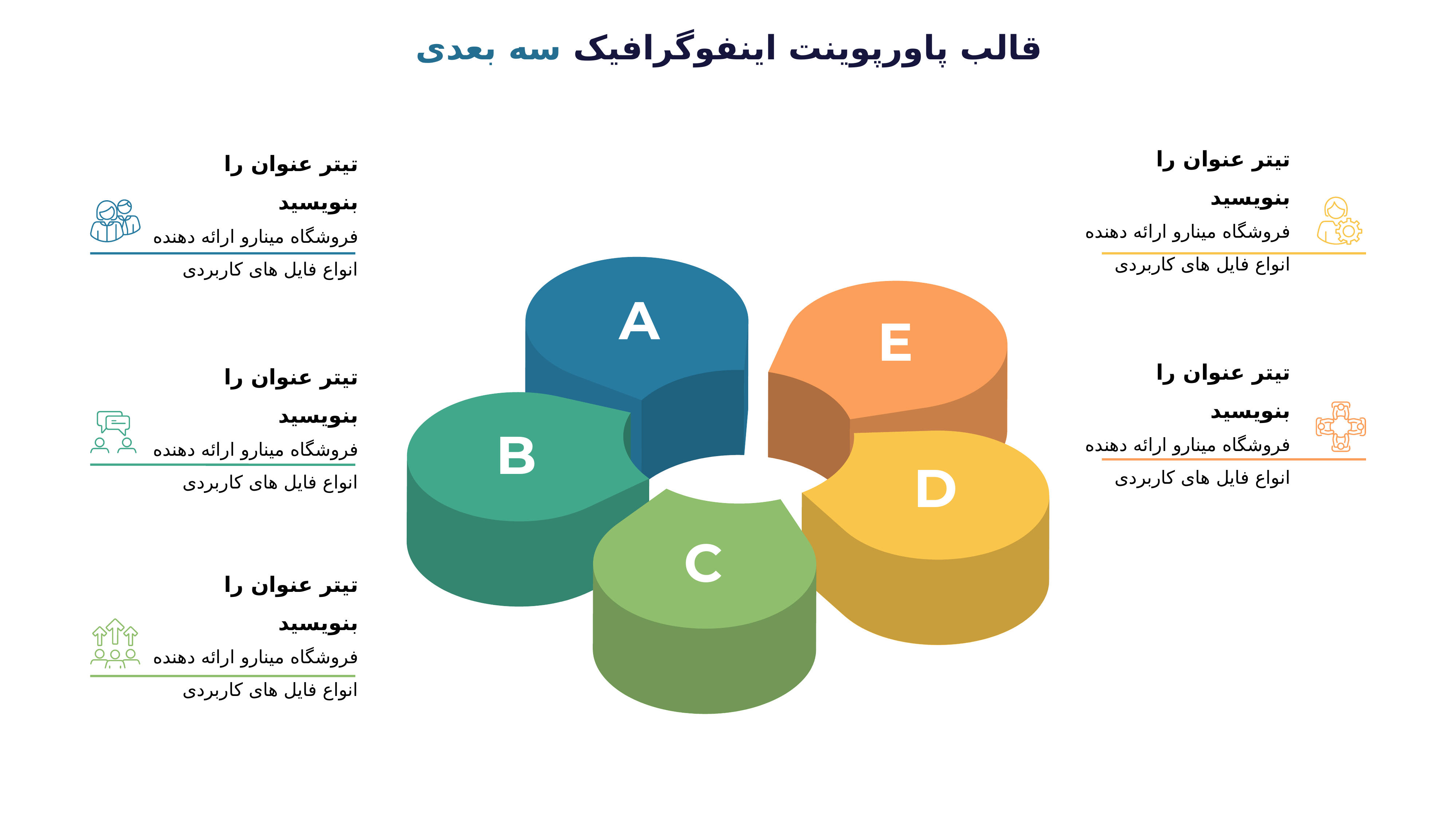

قالب پاورپوینت اینفوگرافیک سه بعدی
تیتر عنوان را بنویسید
فروشگاه مینارو ارائه دهنده انواع فایل های کاربردی
تیتر عنوان را بنویسید
فروشگاه مینارو ارائه دهنده انواع فایل های کاربردی

A
E
تیتر عنوان را بنویسید
فروشگاه مینارو ارائه دهنده انواع فایل های کاربردی
تیتر عنوان را بنویسید
فروشگاه مینارو ارائه دهنده انواع فایل های کاربردی

B
D

C
تیتر عنوان را بنویسید
فروشگاه مینارو ارائه دهنده انواع فایل های کاربردی